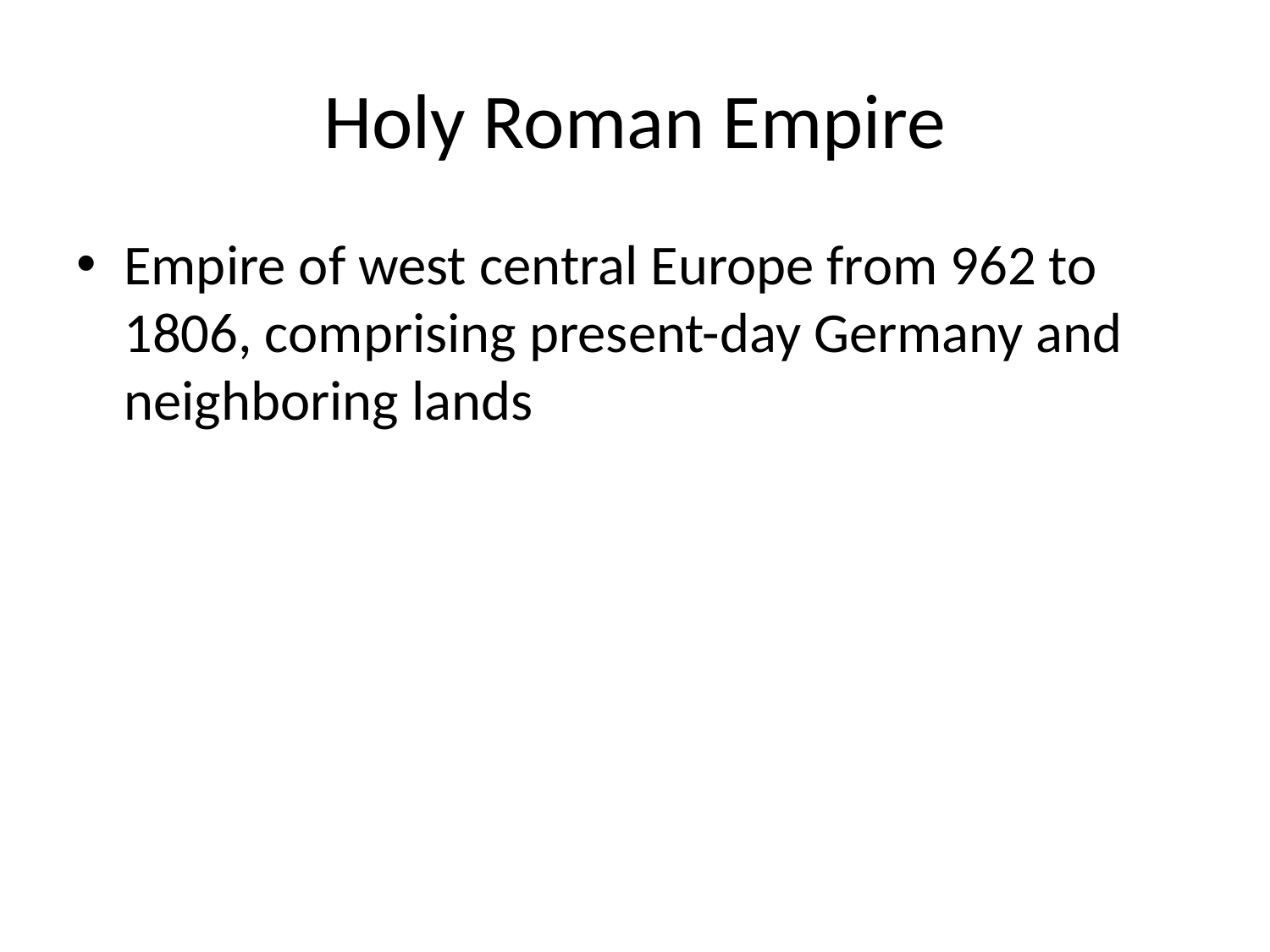

# Holy Roman Empire
Empire of west central Europe from 962 to 1806, comprising present-day Germany and neighboring lands